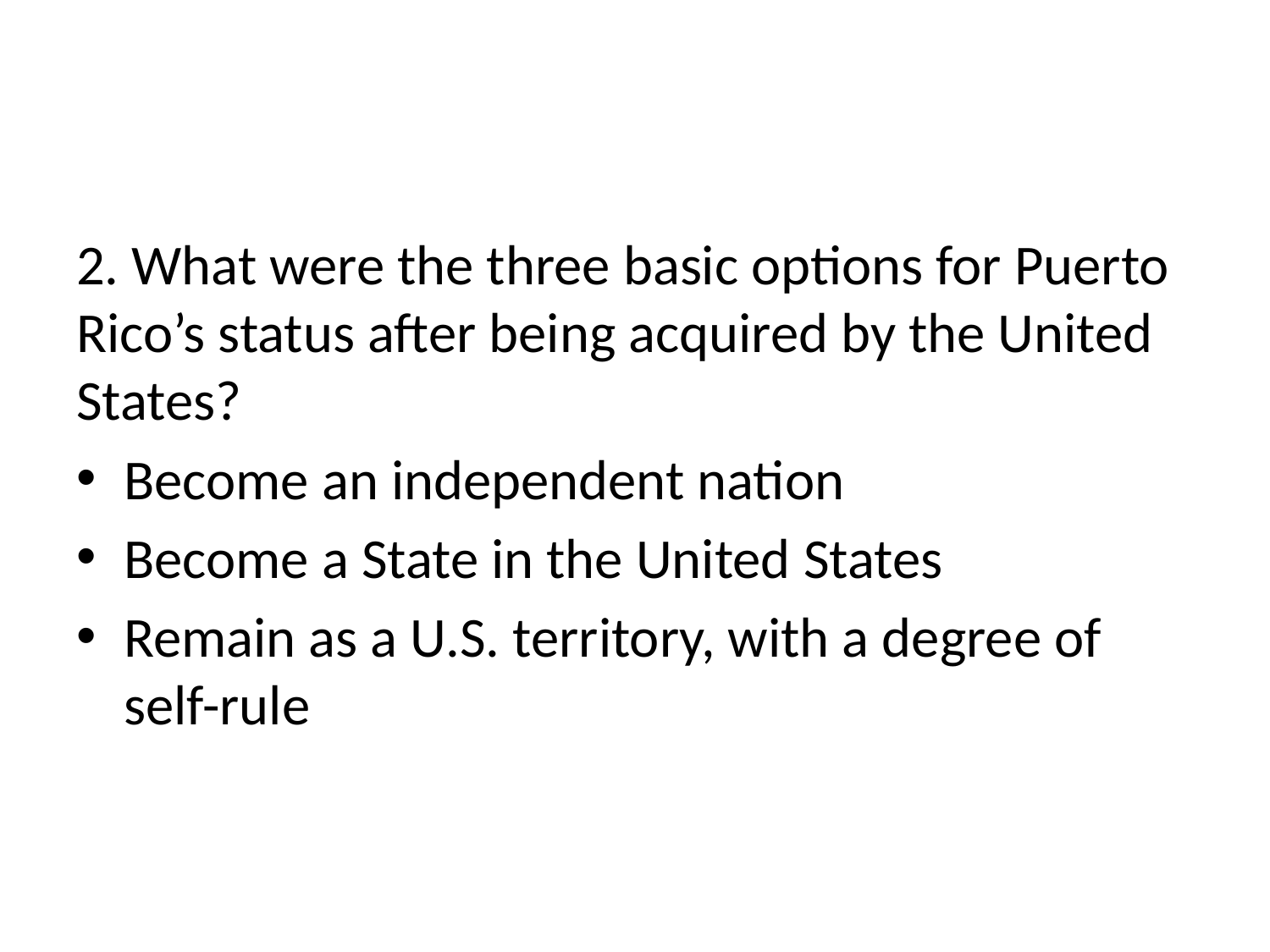

#
2. What were the three basic options for Puerto Rico’s status after being acquired by the United States?
Become an independent nation
Become a State in the United States
Remain as a U.S. territory, with a degree of self-rule